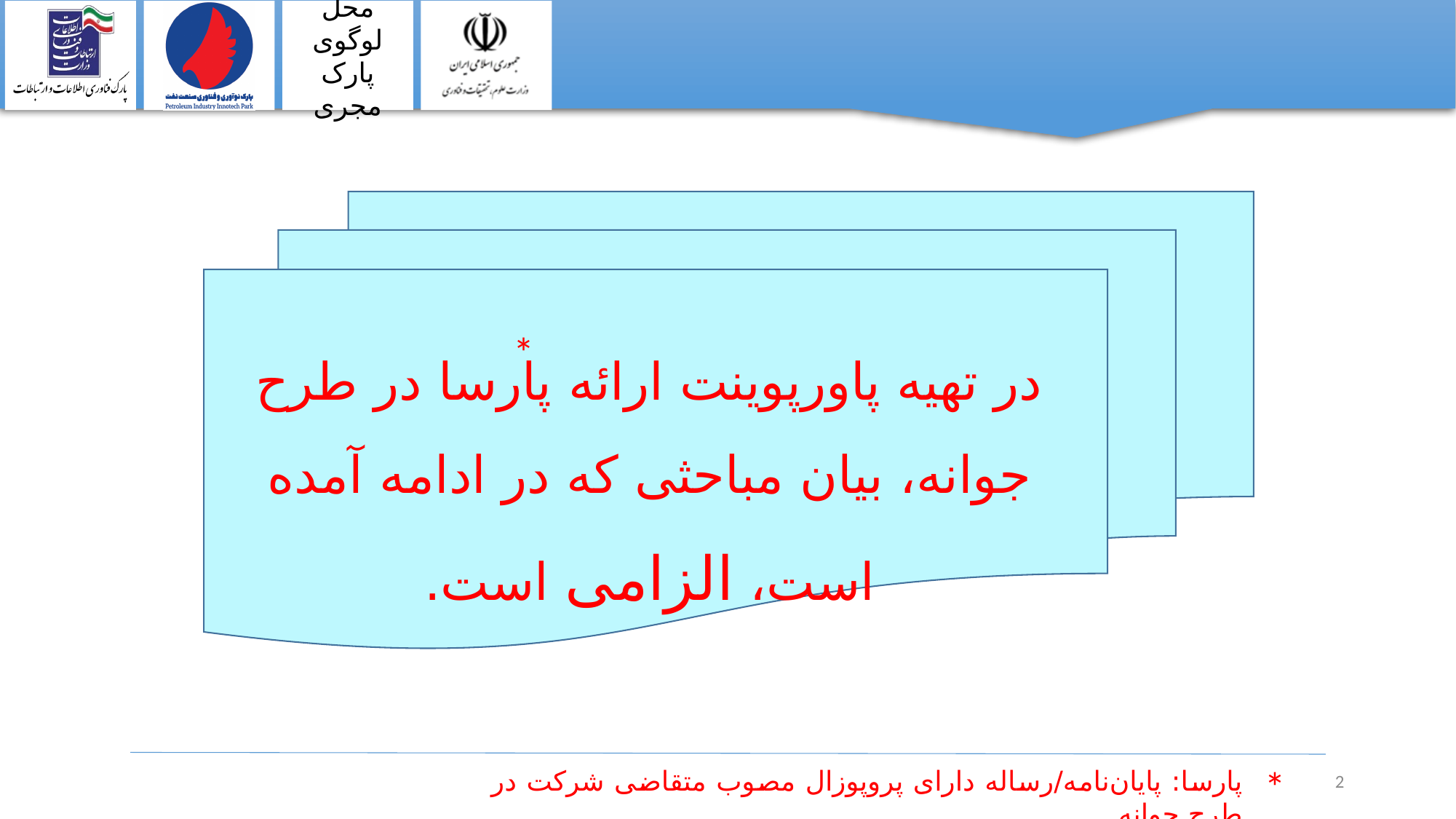

در تهیه پاورپوینت ارائه پارسا در طرح جوانه، بیان مباحثی که در ادامه آمده است، الزامی است.
*
*
پارسا: پایان‌نامه/رساله دارای پروپوزال مصوب متقاضی شرکت در طرح جوانه
2